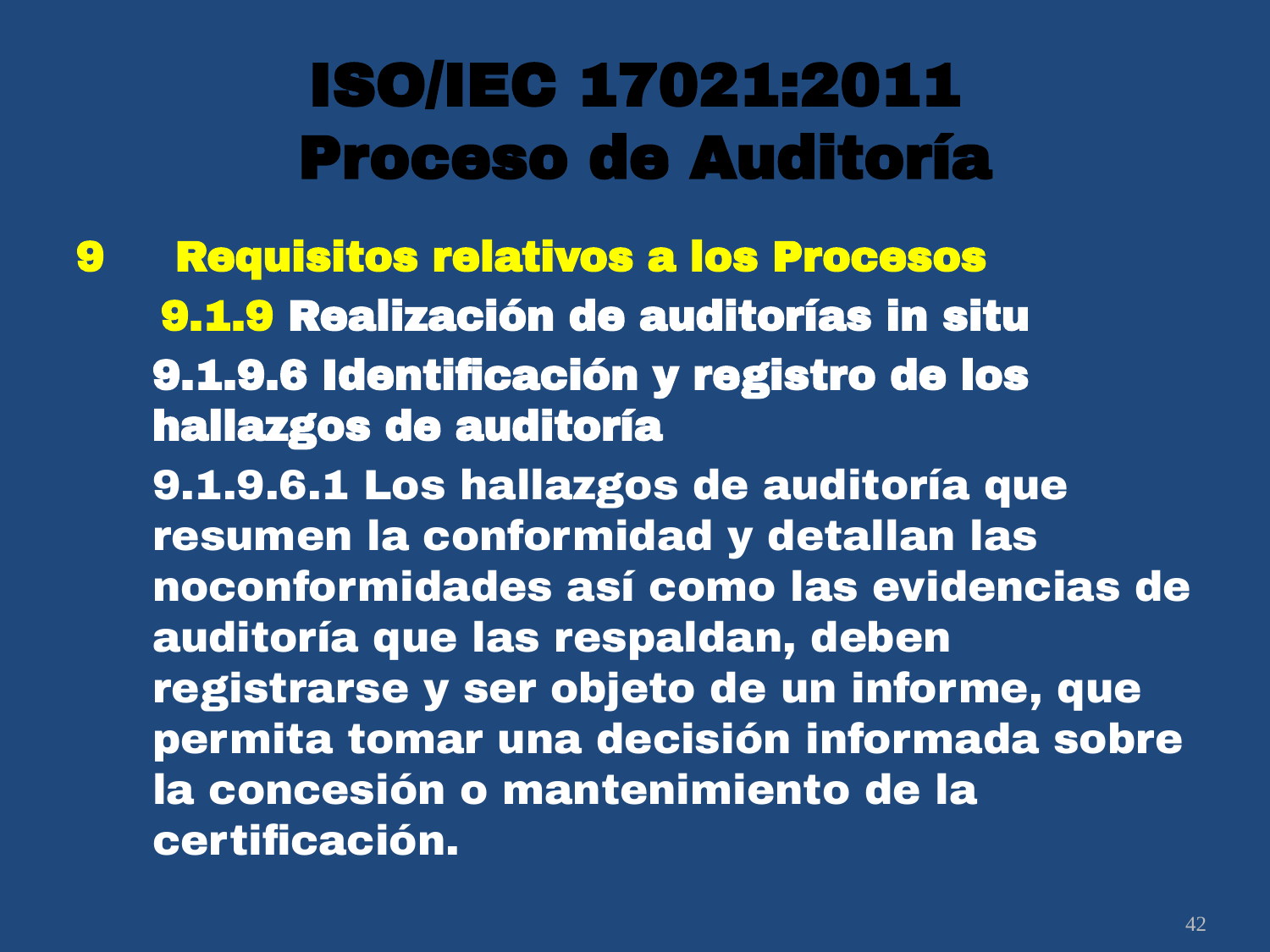

# ISO/IEC 17021:2011 Proceso de Auditoría
9	 Requisitos relativos a los Procesos
	9.1.9 Realización de auditorías in situ
	9.1.9.6 Identificación y registro de los hallazgos de auditoría
	9.1.9.6.1 Los hallazgos de auditoría que resumen la conformidad y detallan las noconformidades así como las evidencias de auditoría que las respaldan, deben registrarse y ser objeto de un informe, que permita tomar una decisión informada sobre la concesión o mantenimiento de la certificación.
42